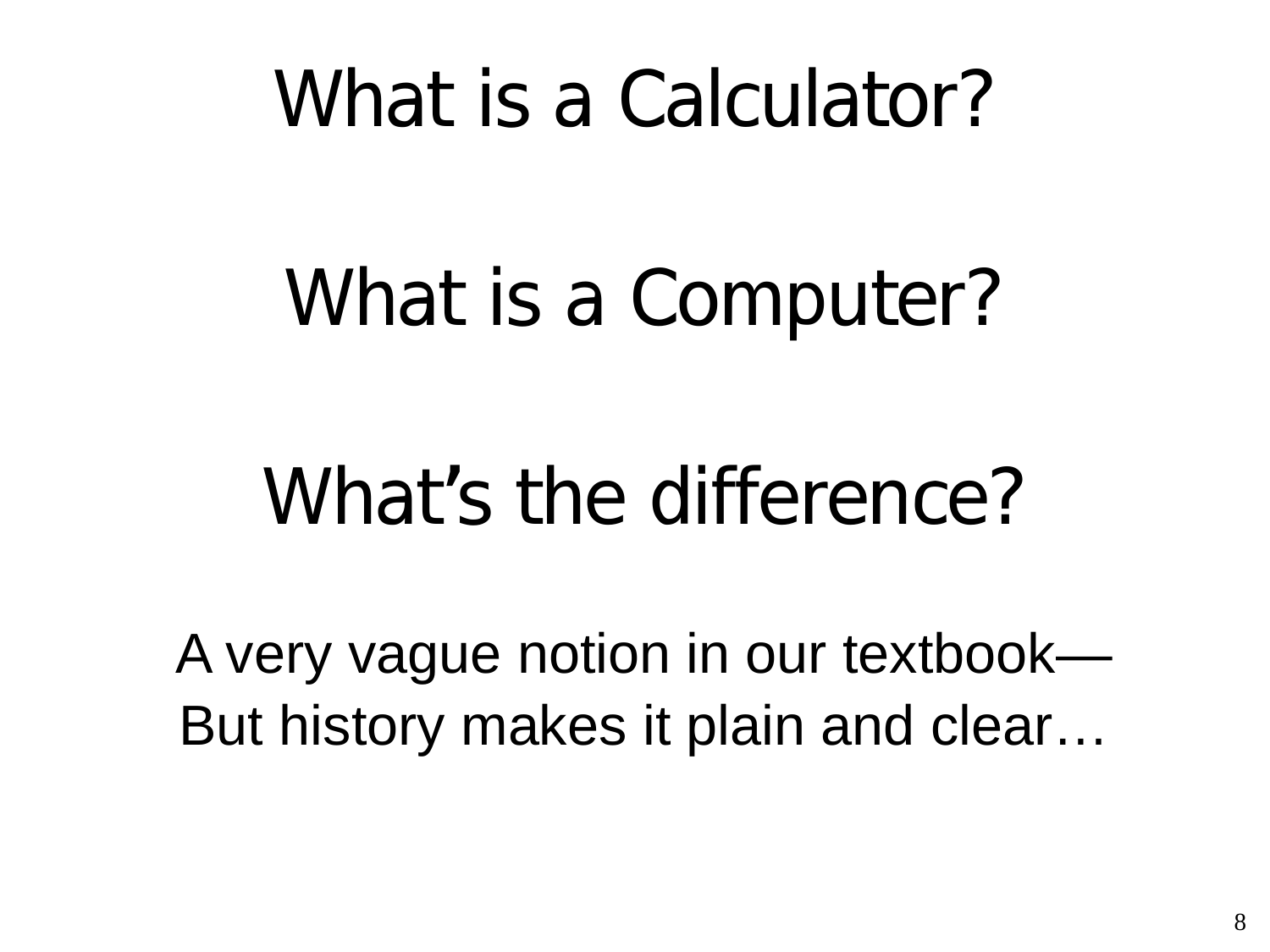

# What is a Calculator?

What is a Computer?

What’s the difference?

A very vague notion in our textbook—
But history makes it plain and clear…
8